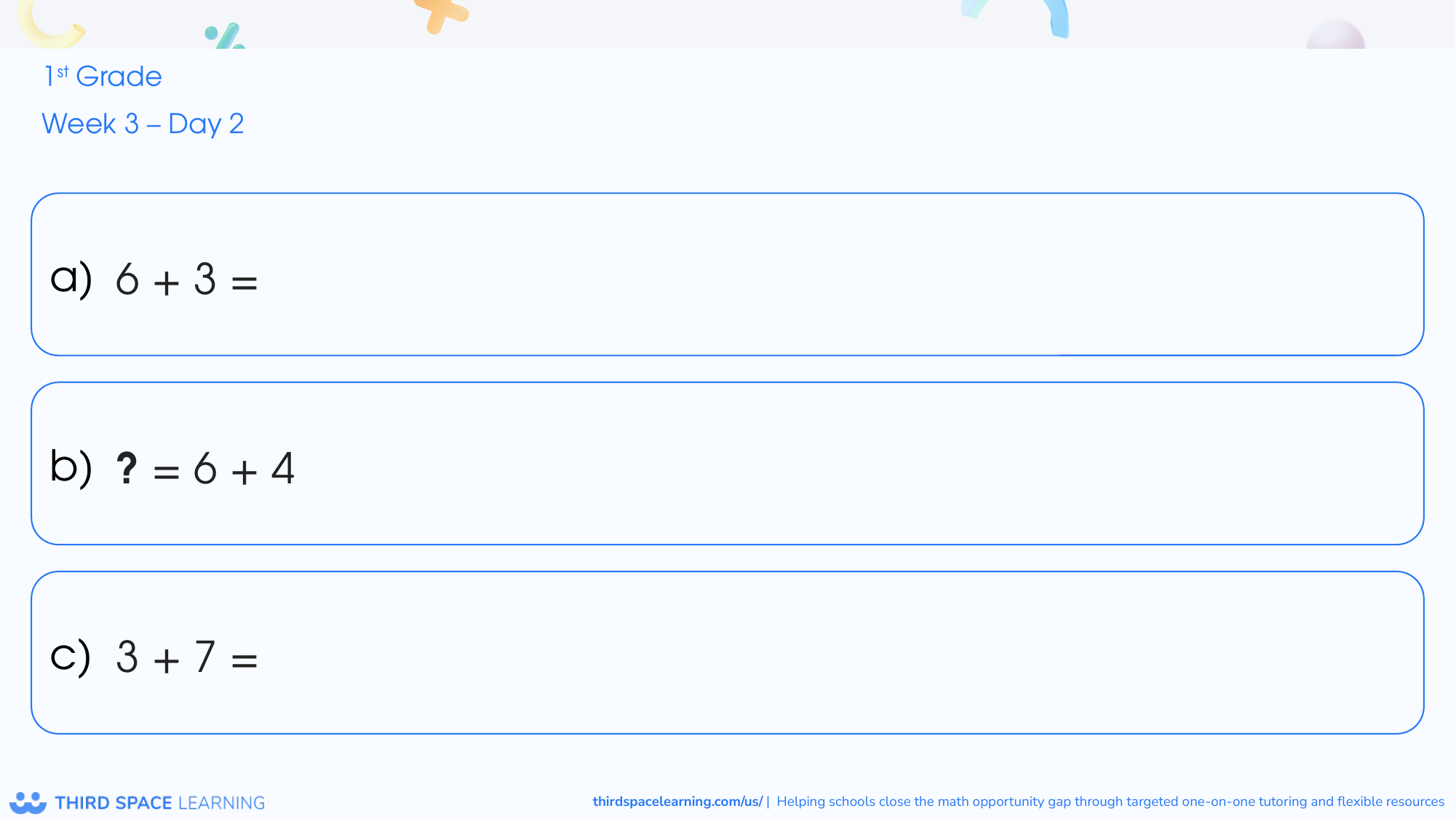

1st Grade
Week 3 – Day 2
6 + 3 =
? = 6 + 4
3 + 7 =